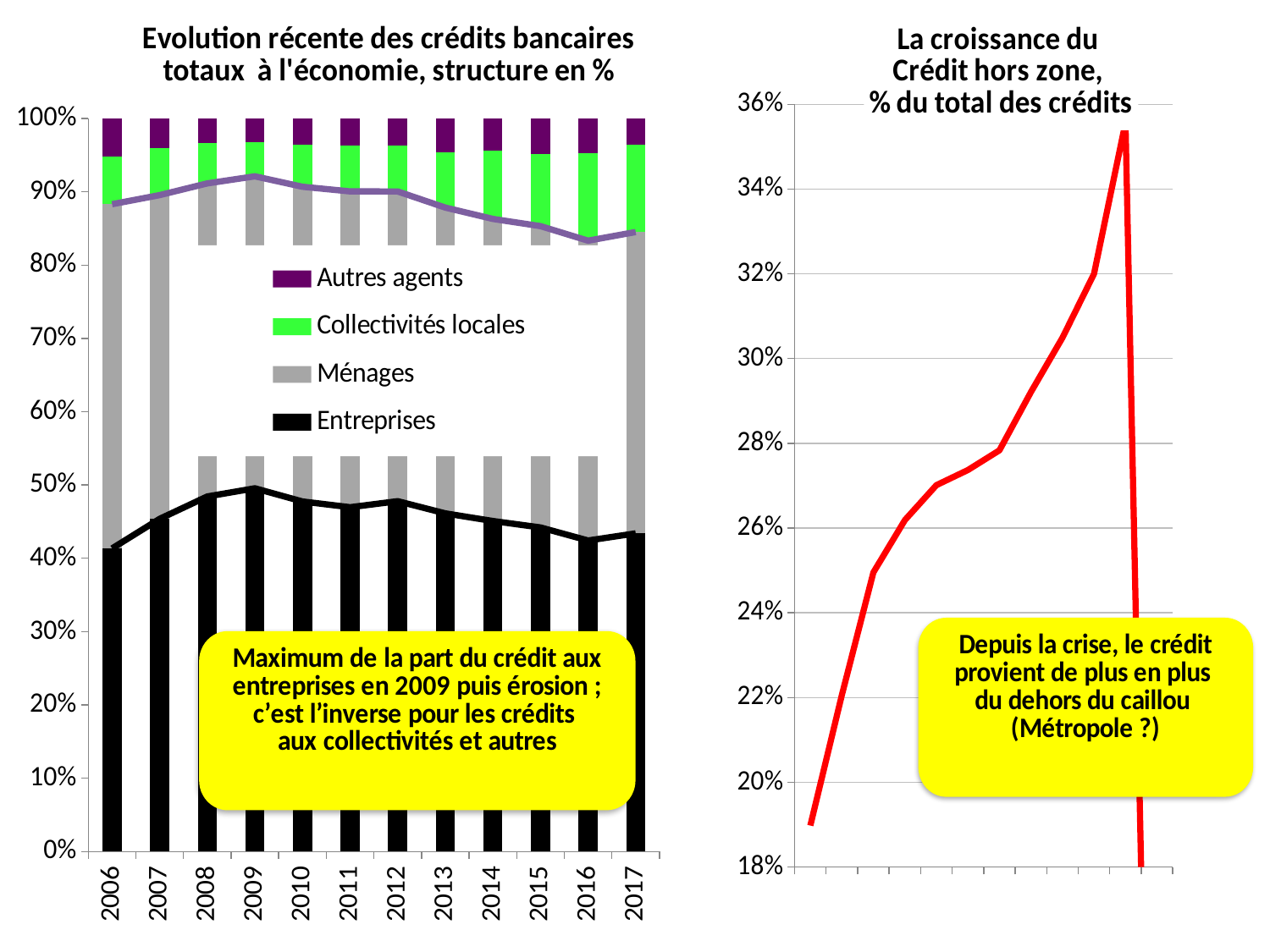

### Chart: Evolution récente des crédits bancaires totaux  à l'économie, structure en %

| Category | Entreprises | Ménages | Collectivités locales | Autres agents | Entreprises |  |
|---|---|---|---|---|---|---|
| 2006.0 | 0.413477575366146 | 0.469562904849648 | 0.0647588473301294 | 0.0522006724540773 | 0.413477575366146 | 0.883040480215793 |
| 2007.0 | 0.453829587515772 | 0.44166719174353 | 0.0638154185185724 | 0.0406878022221253 | 0.453829587515772 | 0.895496779259302 |
| 2008.0 | 0.484306718227845 | 0.427099516055123 | 0.0547567422574408 | 0.0338370234595911 | 0.484306718227845 | 0.911406234282968 |
| 2009.0 | 0.495450860867028 | 0.425668428390779 | 0.0467689115138938 | 0.0321117992282999 | 0.495450860867028 | 0.921119289257806 |
| 2010.0 | 0.477442501363733 | 0.429416630083528 | 0.0570673299357359 | 0.0360735386170034 | 0.477442501363733 | 0.906859131447261 |
| 2011.0 | 0.469630705677738 | 0.430887095529804 | 0.0627963469554656 | 0.0366858518369929 | 0.469630705677738 | 0.900517801207542 |
| 2012.0 | 0.477866394317507 | 0.422586074094573 | 0.0628353033580775 | 0.0367122282298431 | 0.477866394317507 | 0.900452468412079 |
| 2013.0 | 0.461222089798276 | 0.417203355121293 | 0.0754187548990172 | 0.0461558001814132 | 0.461222089798276 | 0.87842544491957 |
| 2014.0 | 0.450791232097322 | 0.412136371016638 | 0.0927838977344408 | 0.044288499151599 | 0.450791232097322 | 0.86292760311396 |
| 2015.0 | 0.442040073969231 | 0.4110960256196 | 0.0988070413523837 | 0.0480568590587853 | 0.442040073969231 | 0.853136099588831 |
| 2016.0 | 0.424257169439633 | 0.40901268189683 | 0.118957432540703 | 0.0477727161228345 | 0.424257169439633 | 0.833269851336463 |
| 2017.0 | 0.433978873239437 | 0.411091549295775 | 0.118838028169014 | 0.0360915492957746 | 0.433978873239437 | 0.845070422535211 |

### Chart: La croissance du
Crédit hors zone,
% du total des crédits

| Category | dont hors zone  |
|---|---|
| 2006.0 | 0.18978211728055 |
| 2007.0 | 0.220577519924647 |
| 2008.0 | 0.249524996367619 |
| 2009.0 | 0.261881261956487 |
| 2010.0 | 0.270116091808493 |
| 2011.0 | 0.273691774918494 |
| 2012.0 | 0.278343104081736 |
| 2013.0 | 0.292119659259931 |
| 2014.0 | 0.304913468300217 |
| 2015.0 | 0.319975777827992 |
| 2016.0 | 0.35569661281952 |
| 2017.0 | 0.0 |